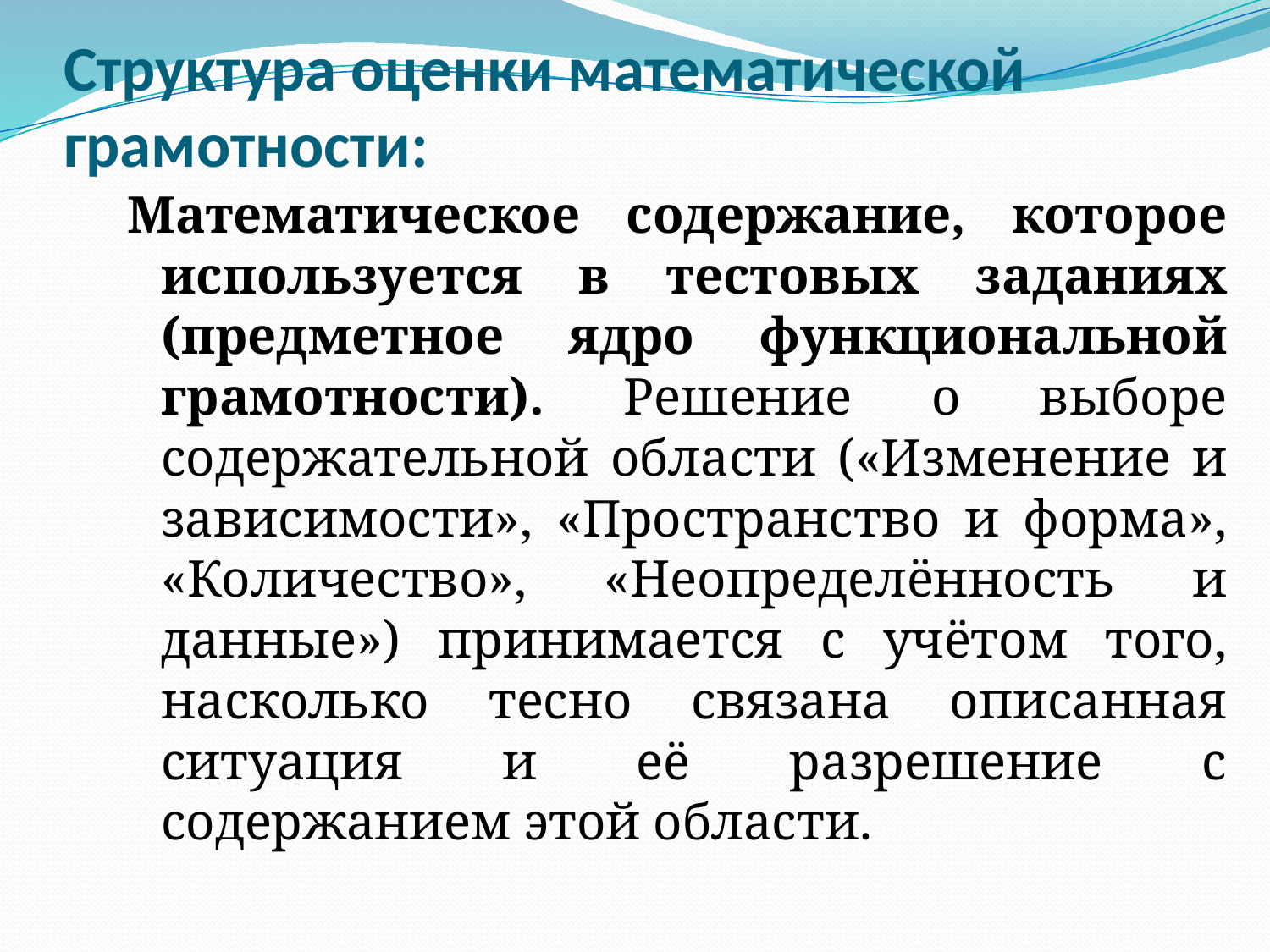

# Структура оценки математической грамотности:
Математическое содержание, которое используется в тестовых заданиях (предметное ядро функциональной грамотности). Решение о выборе содержательной области («Изменение и зависимости», «Пространство и форма», «Количество», «Неопределённость и данные») принимается с учётом того, насколько тесно связана описанная ситуация и её разрешение с содержанием этой области.